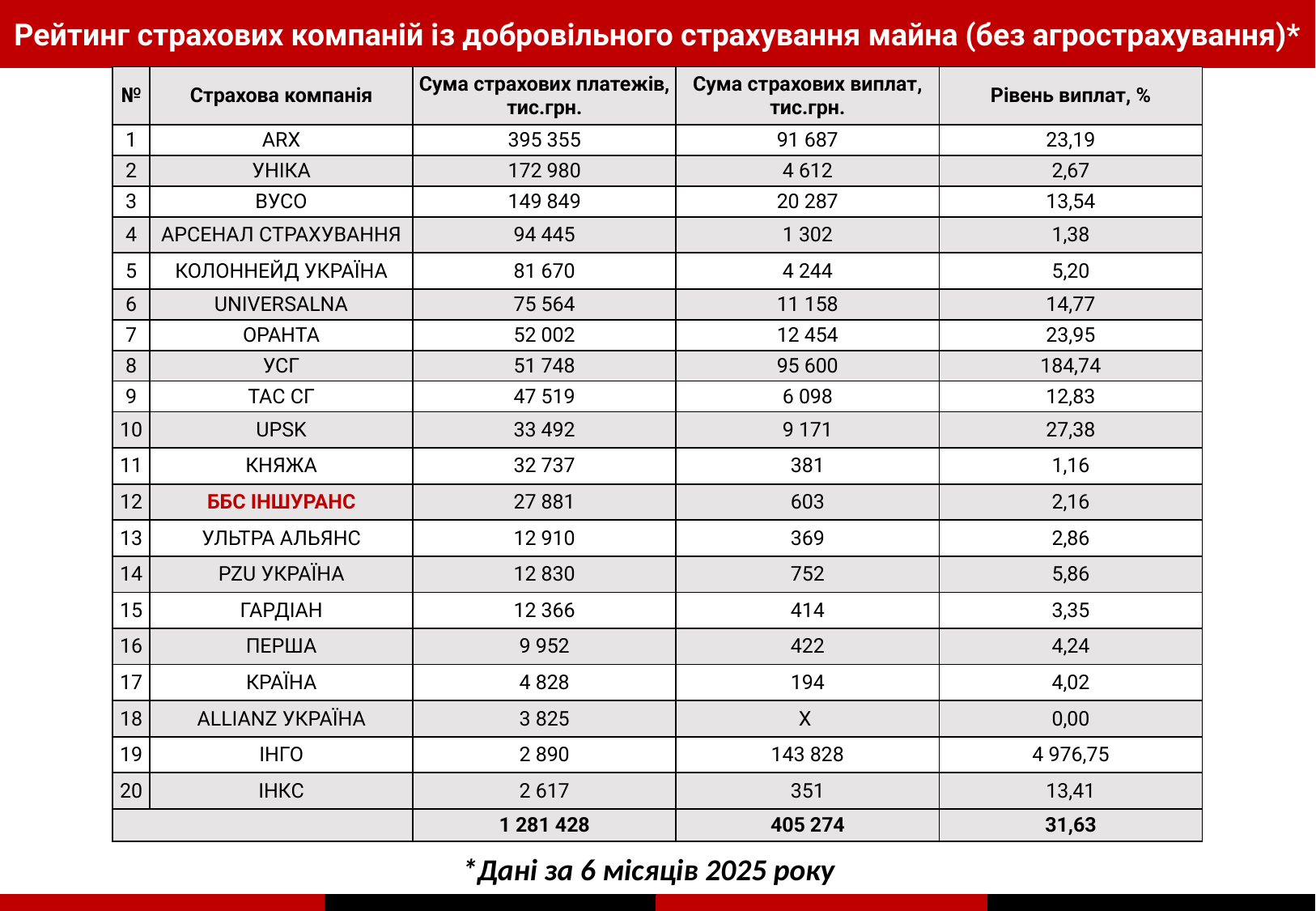

Рейтинг страхових компаній із добровільного страхування майна (без агрострахування)*
| № | Стра­хова­ компа­нія | Сума­ стра­хови­х пла­тежів, тис.грн. | Сума­ стра­хови­х випла­т, тис.грн. | Ріве­нь випла­т, % |
| --- | --- | --- | --- | --- |
| 1 | ARX | 395 355 | 91 687 | 23,19 |
| 2 | УНІКА | 172 980 | 4 612 | 2,67 |
| 3 | ВУСО | 149 849 | 20 287 | 13,54 |
| 4 | АРСЕНАЛ СТРАХУВАННЯ | 94 445 | 1 302 | 1,38 |
| 5 | КОЛОННЕЙД УКРАЇНА | 81 670 | 4 244 | 5,20 |
| 6 | UNIVERSALNA | 75 564 | 11 158 | 14,77 |
| 7 | ОРАНТА | 52 002 | 12 454 | 23,95 |
| 8 | УСГ | 51 748 | 95 600 | 184,74 |
| 9 | ТАС СГ | 47 519 | 6 098 | 12,83 |
| 10 | UPSK | 33 492 | 9 171 | 27,38 |
| 11 | КНЯЖА | 32 737 | 381 | 1,16 |
| 12 | ББС ІНШУРАНС | 27 881 | 603 | 2,16 |
| 13 | УЛЬТРА АЛЬЯНС | 12 910 | 369 | 2,86 |
| 14 | PZU УКРАЇНА | 12 830 | 752 | 5,86 |
| 15 | ГАРДІАН | 12 366 | 414 | 3,35 |
| 16 | ПЕРША | 9 952 | 422 | 4,24 |
| 17 | КРАЇНА | 4 828 | 194 | 4,02 |
| 18 | ALLIANZ УКРАЇНА | 3 825 | Х | 0,00 |
| 19 | ІНГО | 2 890 | 143 828 | 4 976,75 |
| 20 | ІНКС | 2 617 | 351 | 13,41 |
|  |  | 1 281 428 | 405 274 | 31,63 |
*Дані за 6 місяців 2025 року